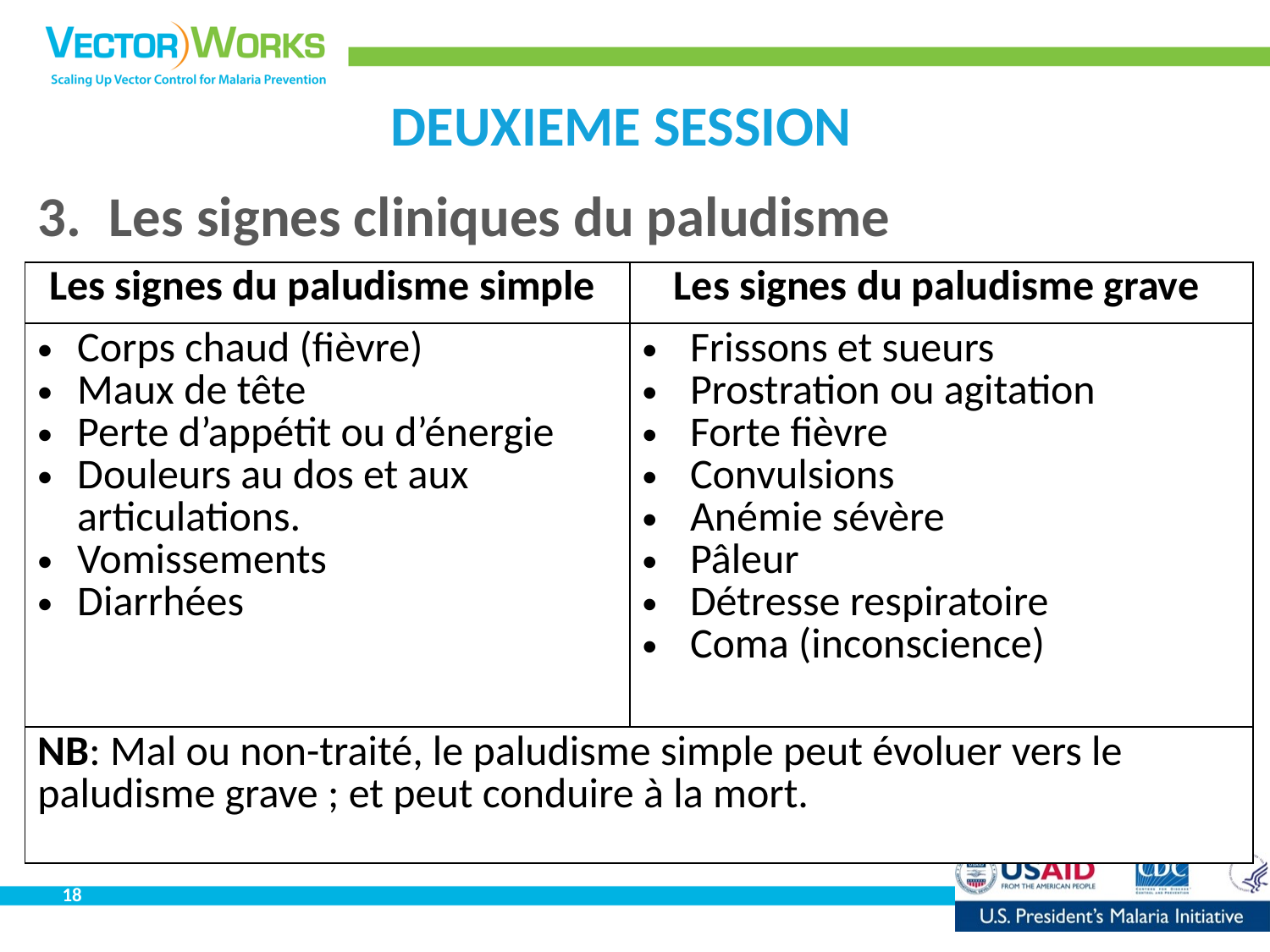

# DEUXIEME SESSION
Les signes cliniques du paludisme

| Les signes du paludisme simple | Les signes du paludisme grave |
| --- | --- |
| Corps chaud (fièvre)  Maux de tête  Perte d’appétit ou d’énergie Douleurs au dos et aux articulations. Vomissements  Diarrhées | Frissons et sueurs  Prostration ou agitation Forte fièvre Convulsions Anémie sévère Pâleur Détresse respiratoire Coma (inconscience) |
| NB: Mal ou non-traité, le paludisme simple peut évoluer vers le paludisme grave ; et peut conduire à la mort. |  |
18